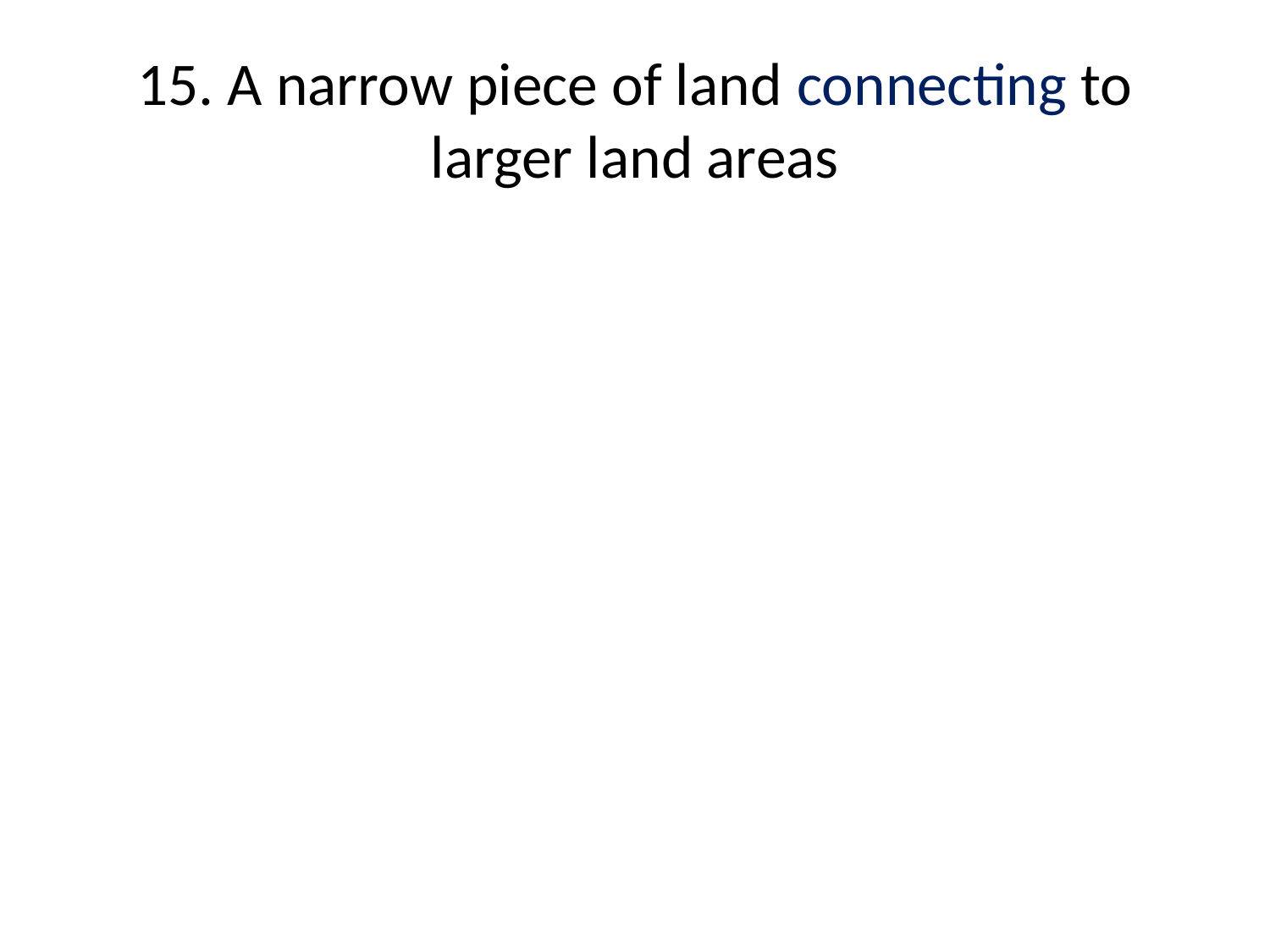

# 15. A narrow piece of land connecting to larger land areas